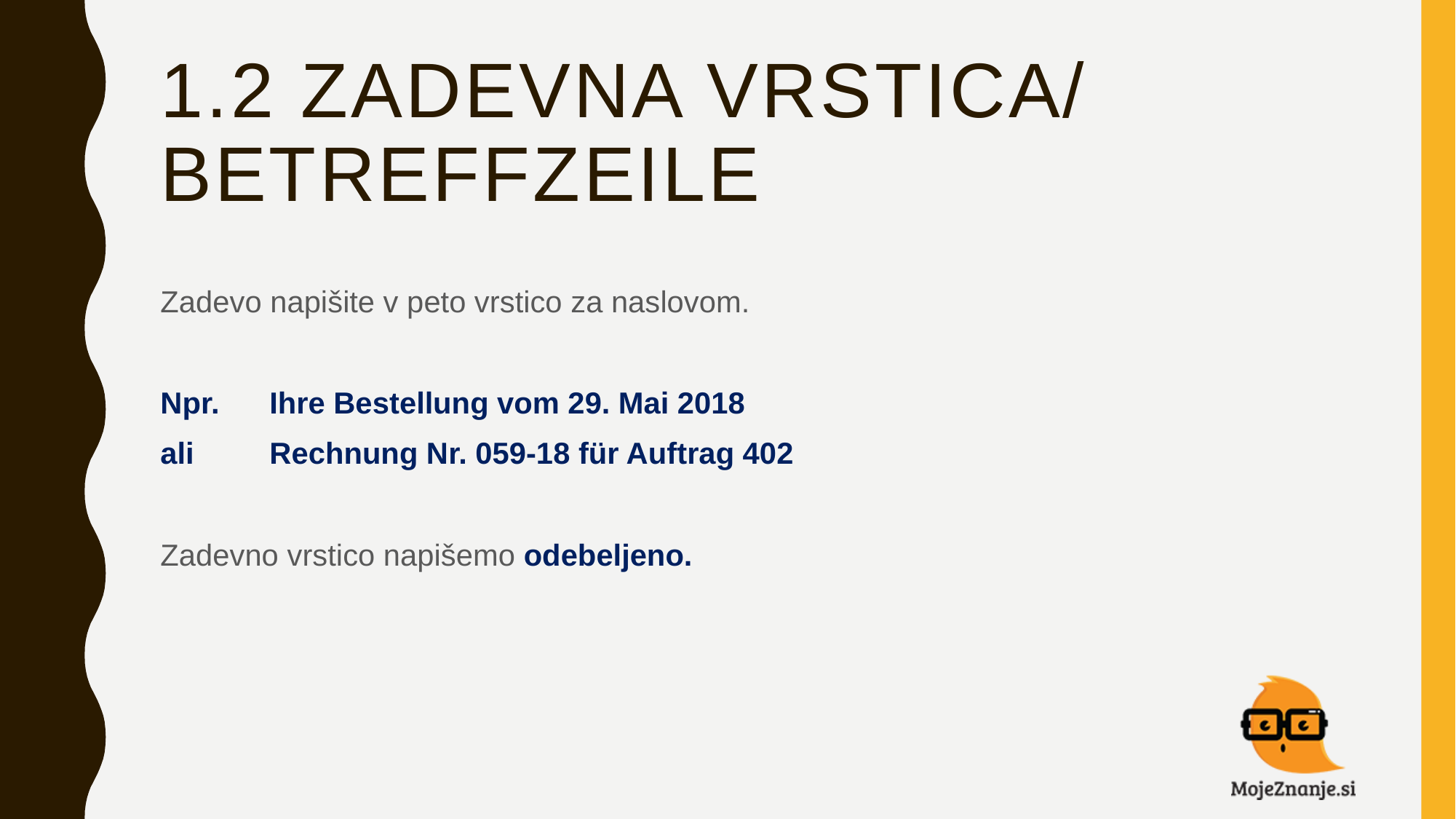

# 1.2 Zadevna vrstica/ Betreffzeile
Zadevo napišite v peto vrstico za naslovom.

Npr. 	Ihre Bestellung vom 29. Mai 2018
ali 	Rechnung Nr. 059-18 für Auftrag 402

Zadevno vrstico napišemo odebeljeno.